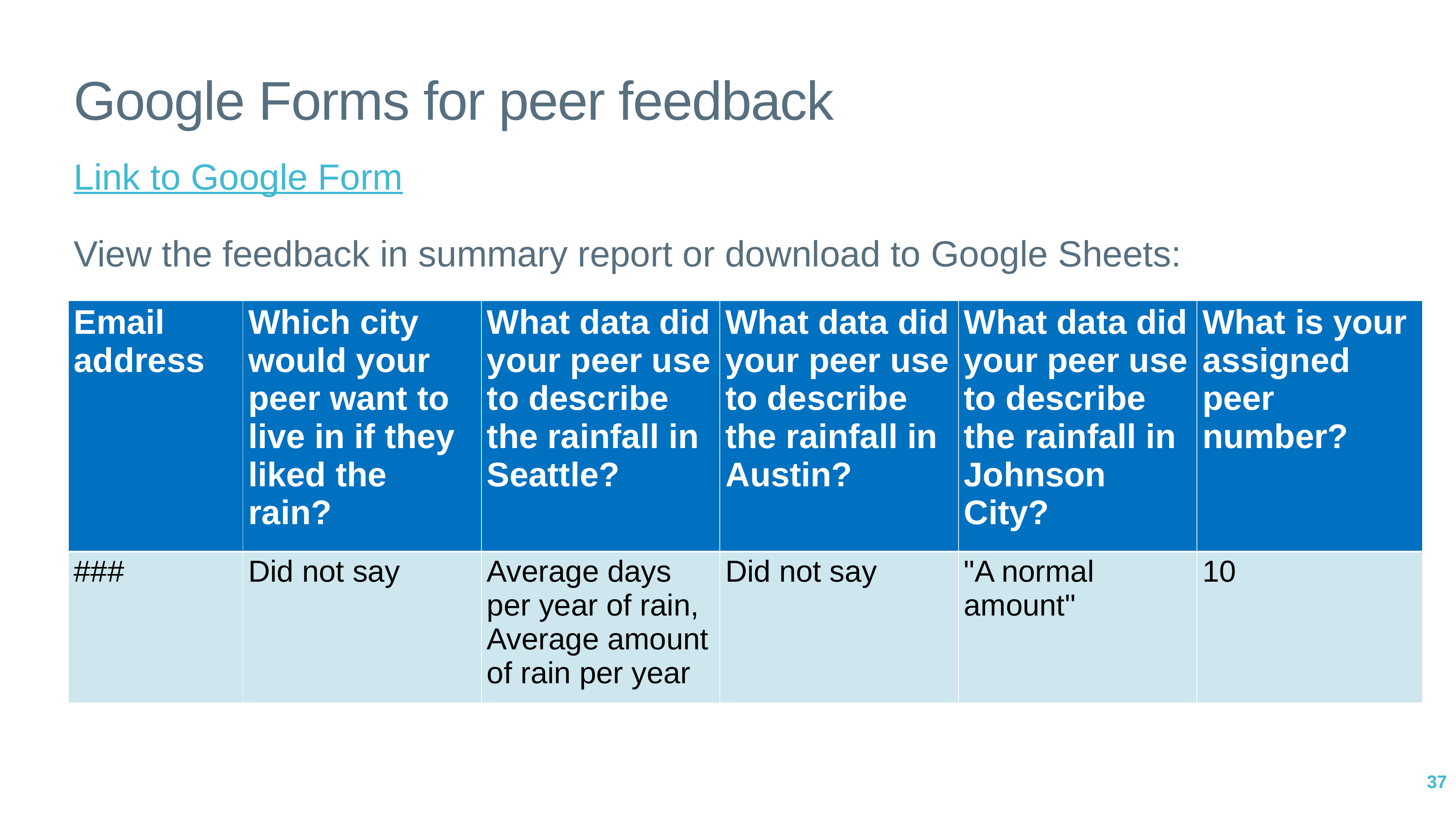

Google Forms for peer feedback
Link to Google Form
View the feedback in summary report or download to Google Sheets:
| Email address | Which city would your peer want to live in if they liked the rain? | What data did your peer use to describe the rainfall in Seattle? | What data did your peer use to describe the rainfall in Austin? | What data did your peer use to describe the rainfall in Johnson City? | What is your assigned peer number? |
| --- | --- | --- | --- | --- | --- |
| ### | Did not say | Average days per year of rain, Average amount of rain per year | Did not say | "A normal amount" | 10 |
37